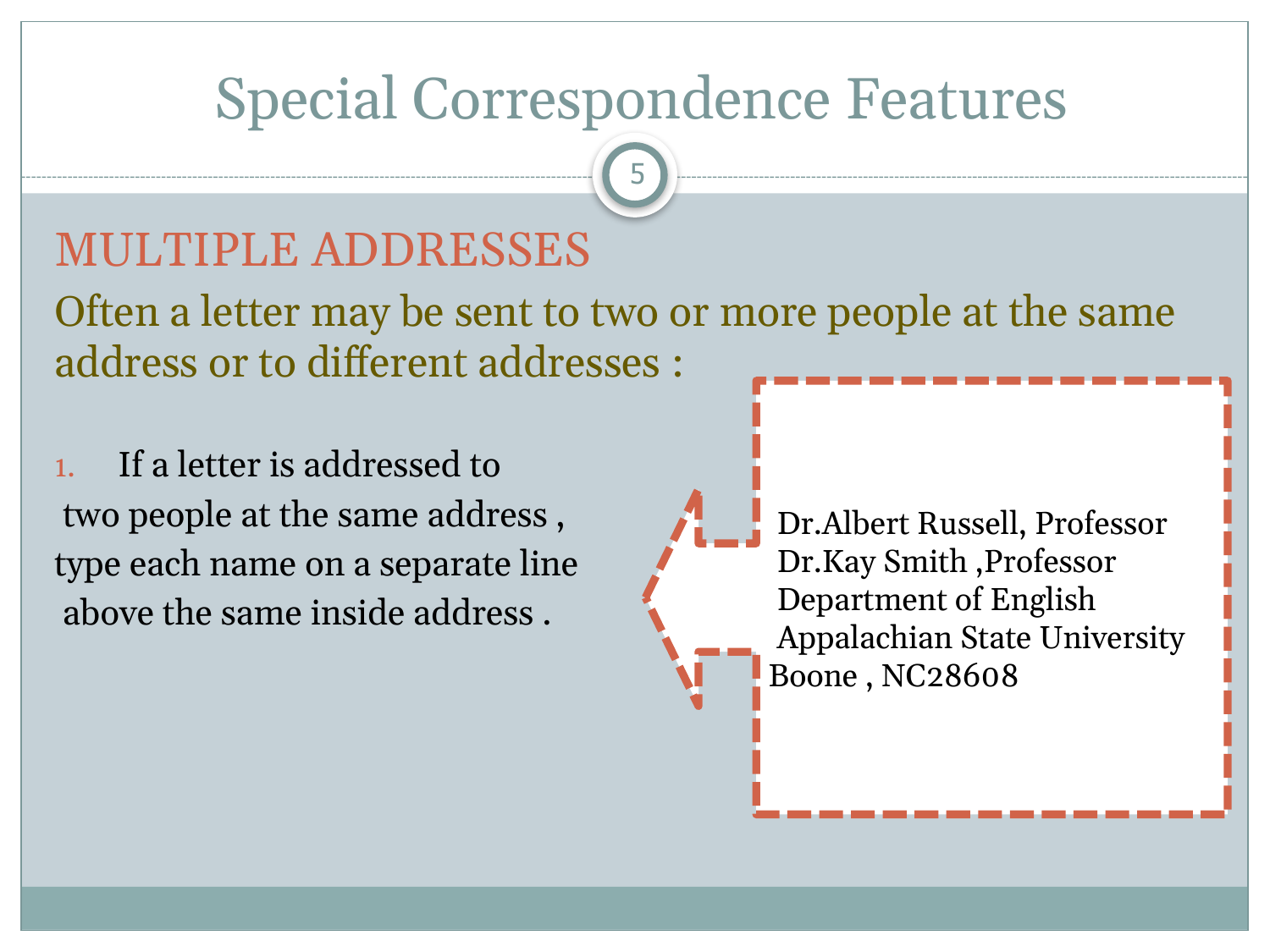

# Special Correspondence Features
5
MULTIPLE ADDRESSES
Often a letter may be sent to two or more people at the same address or to different addresses :

If a letter is addressed to
 two people at the same address ,
type each name on a separate line
 above the same inside address .

Dr.Albert Russell, Professor
Dr.Kay Smith ,Professor
Department of English
Appalachian State University
Boone , NC28608